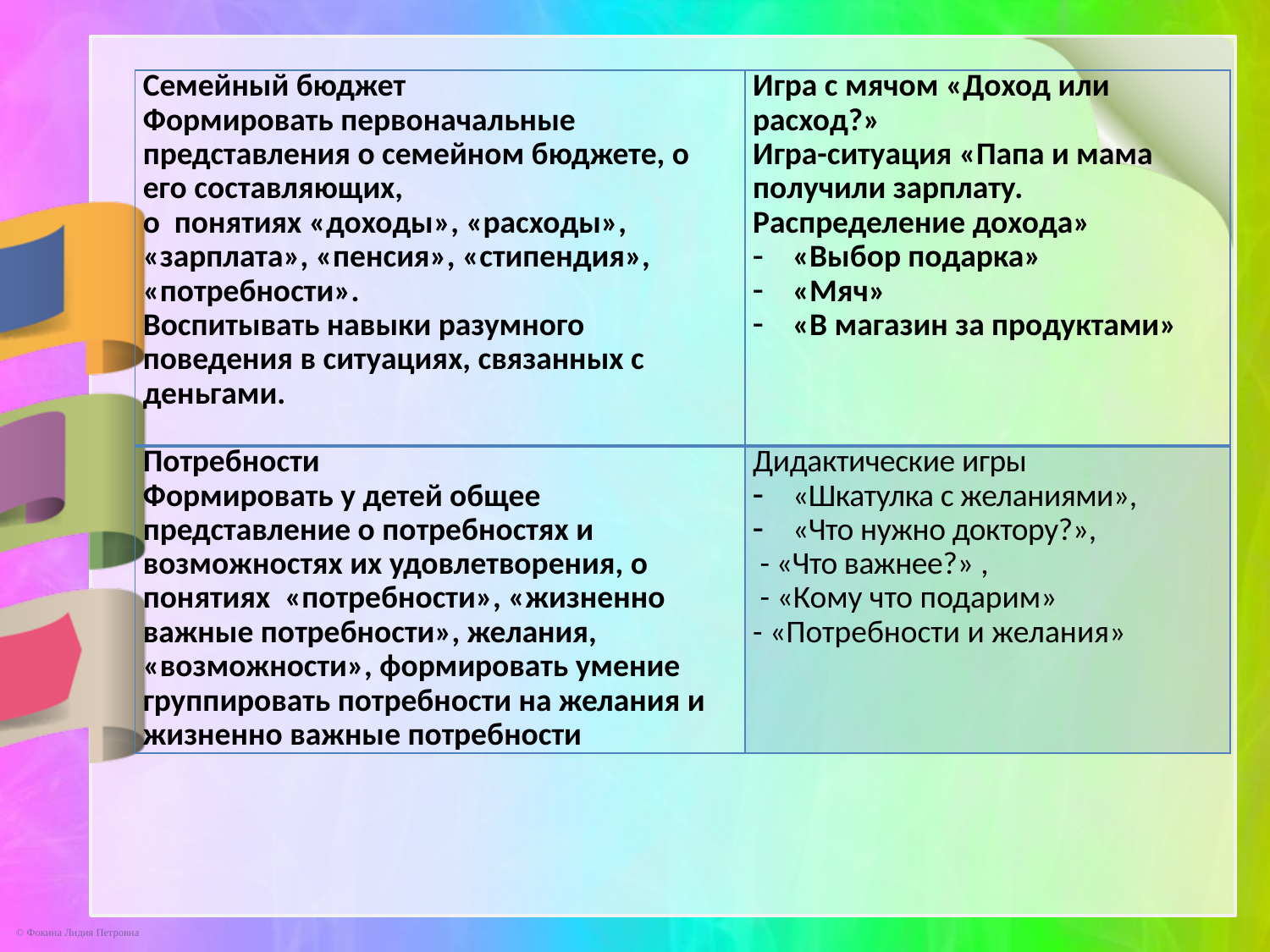

| Семейный бюджет Формировать первоначальные представления о семейном бюджете, о его составляющих, о понятиях «доходы», «расходы», «зарплата», «пенсия», «стипендия», «потребности». Воспитывать навыки разумного поведения в ситуациях, связанных с деньгами. | Игра с мячом «Доход или расход?» Игра-ситуация «Папа и мама получили зарплату. Распределение дохода» «Выбор подарка» «Мяч» «В магазин за продуктами» |
| --- | --- |
| Потребности Формировать у детей общее представление о потребностях и возможностях их удовлетворения, о понятиях «потребности», «жизненно важные потребности», желания, «возможности», формировать умение группировать потребности на желания и жизненно важные потребности | Дидактические игры «Шкатулка с желаниями», «Что нужно доктору?», - «Что важнее?» , - «Кому что подарим» - «Потребности и желания» |